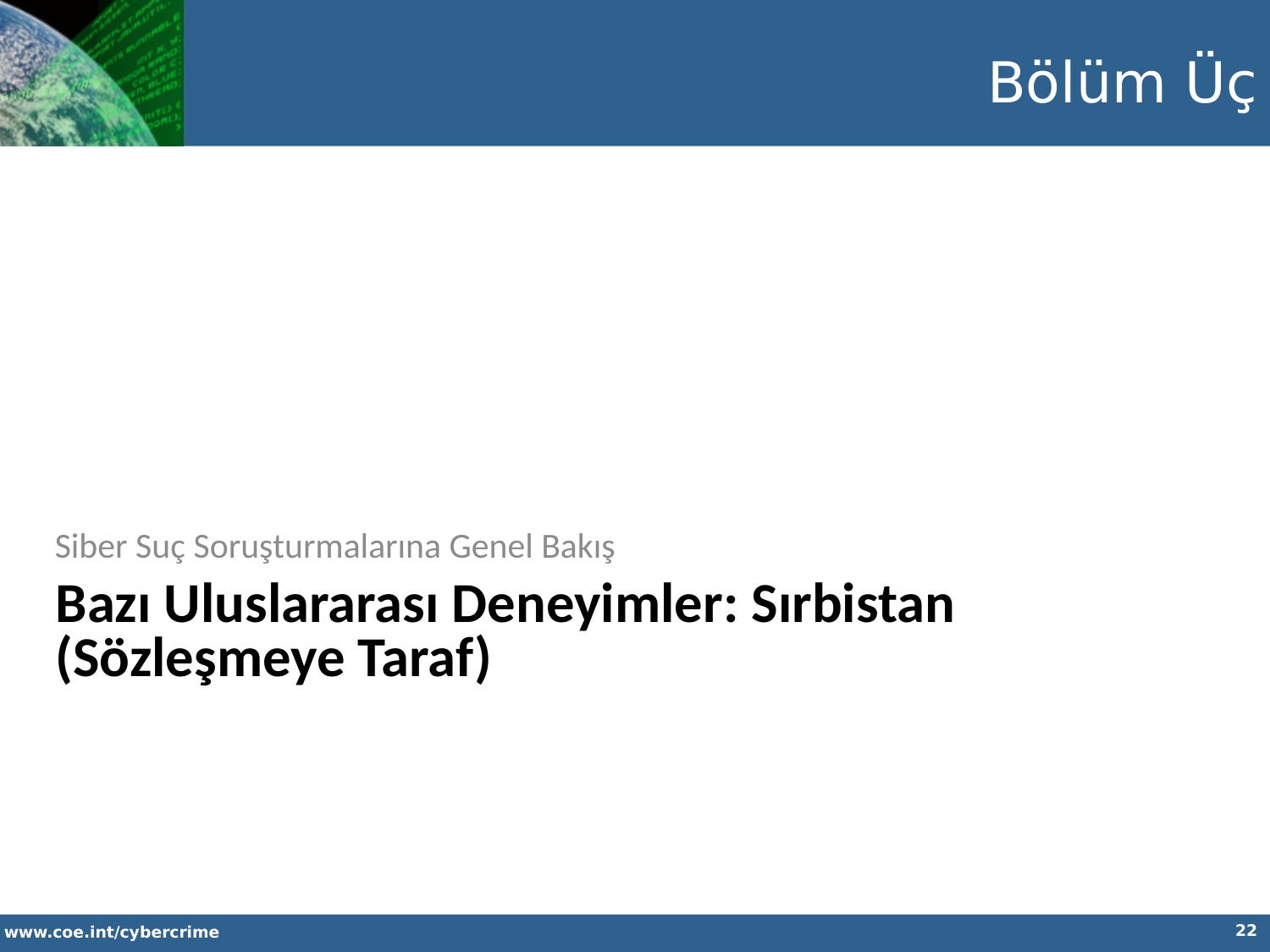

Bölüm Üç
Siber Suç Soruşturmalarına Genel Bakış
Bazı Uluslararası Deneyimler: Sırbistan (Sözleşmeye Taraf)
22